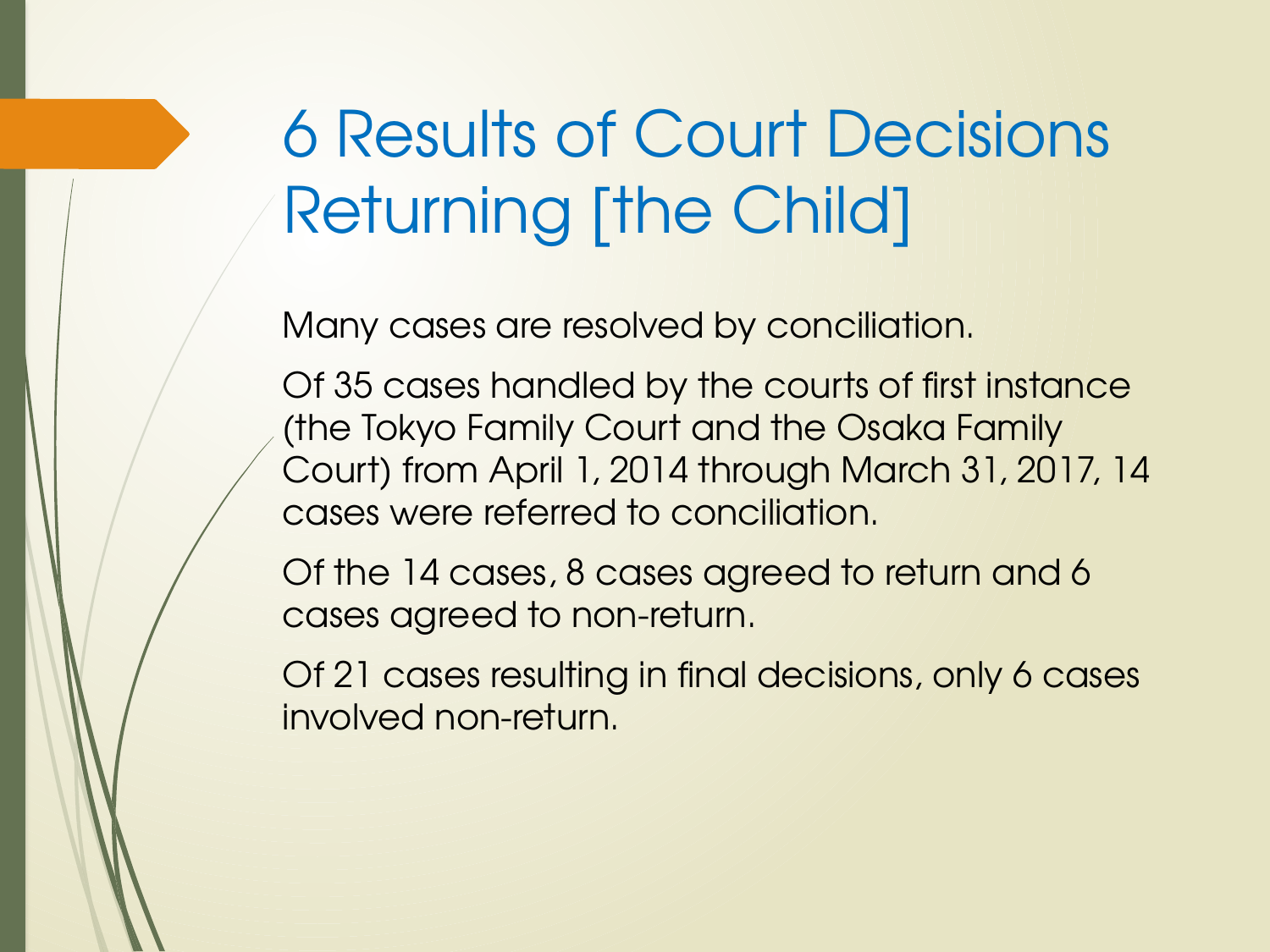

# 6 Results of Court Decisions Returning [the Child]
Many cases are resolved by conciliation.
Of 35 cases handled by the courts of first instance (the Tokyo Family Court and the Osaka Family Court) from April 1, 2014 through March 31, 2017, 14 cases were referred to conciliation.
Of the 14 cases, 8 cases agreed to return and 6 cases agreed to non-return.
Of 21 cases resulting in final decisions, only 6 cases involved non-return.